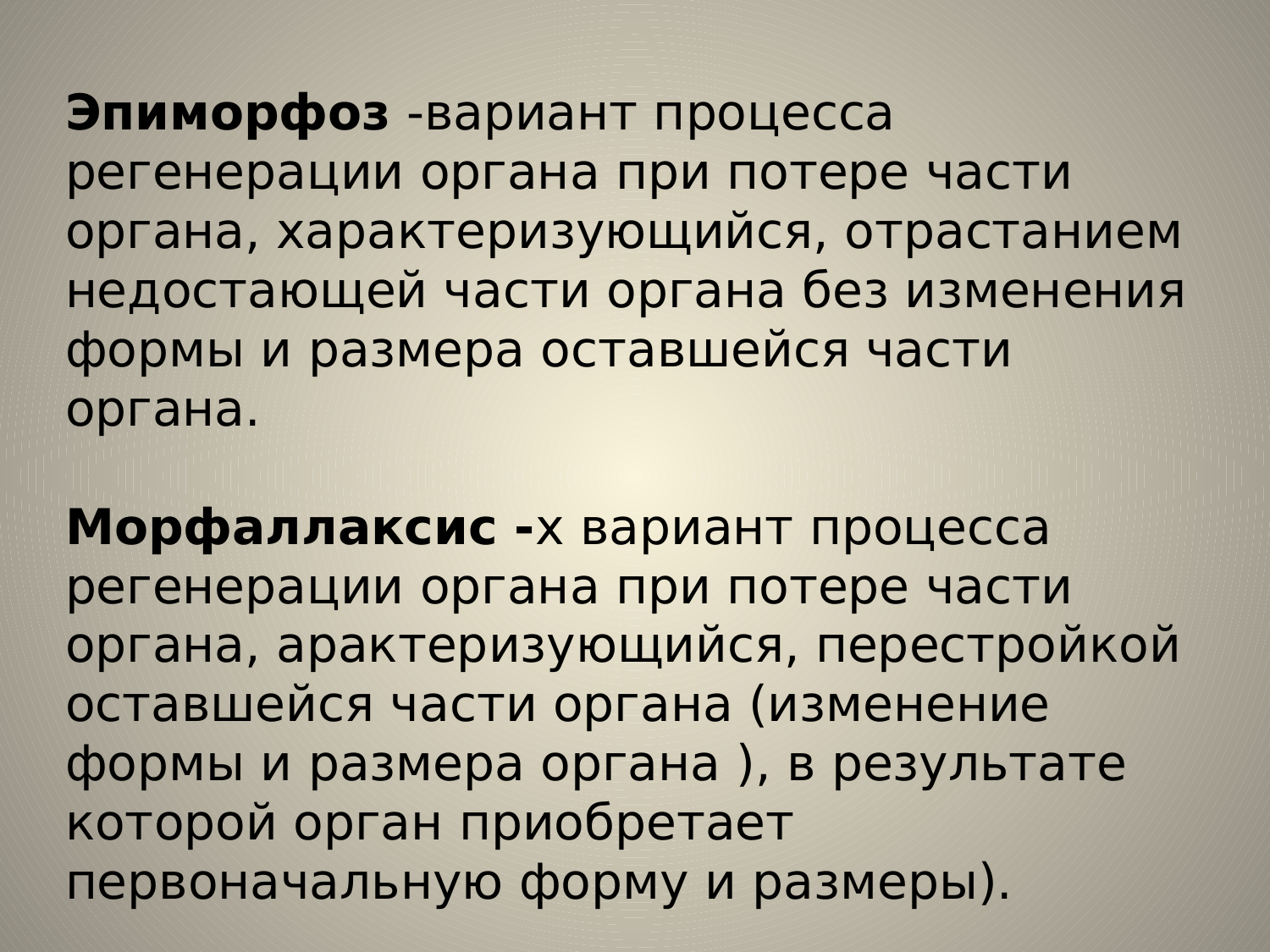

Эпиморфоз -вариант процесса регенерации органа при потере части органа, характеризующийся, отрастанием недостающей части органа без изменения формы и размера оставшейся части органа.

Морфаллаксис -х вариант процесса регенерации органа при потере части органа, арактеризующийся, перестройкой оставшейся части органа (изменение формы и размера органа ), в результате которой орган приобретает первоначальную форму и размеры).